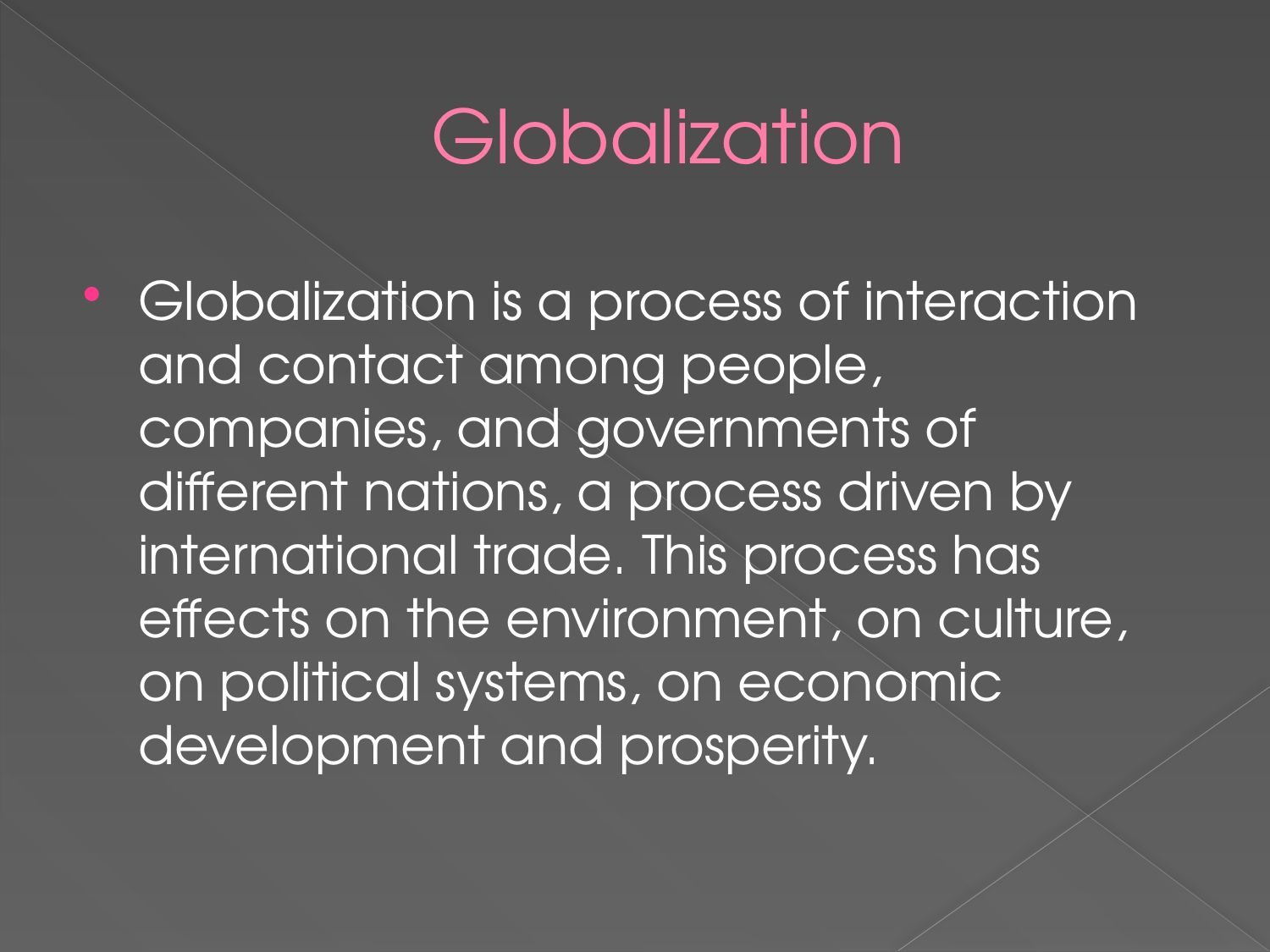

# Globalization
Globalization is a process of interaction and contact among people, companies, and governments of different nations, a process driven by international trade. This process has effects on the environment, on culture, on political systems, on economic development and prosperity.